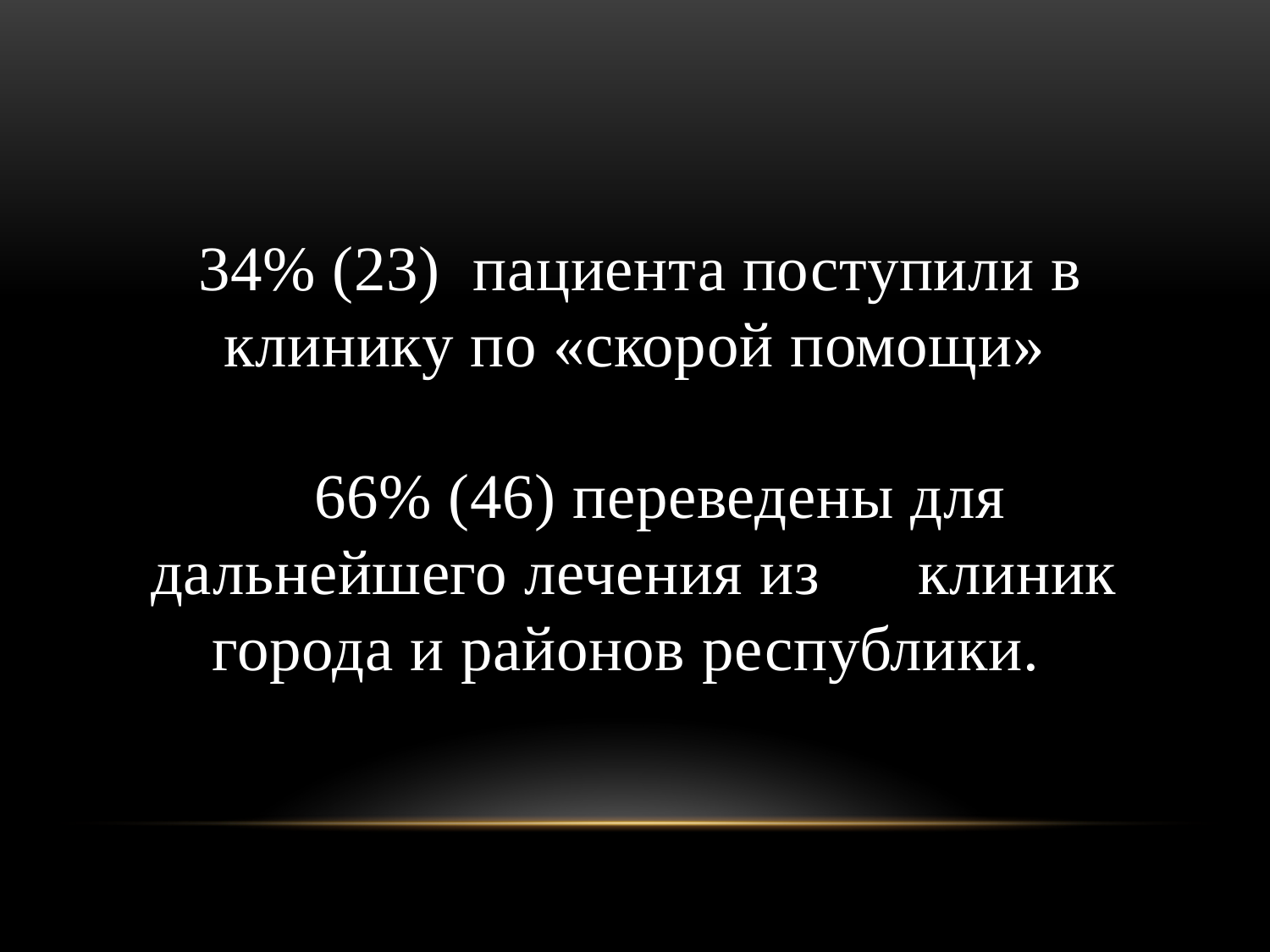

#

 34% (23)  пациента поступили в клинику по «скорой помощи»

    66% (46) переведены для дальнейшего лечения из      клиник города и районов республики.